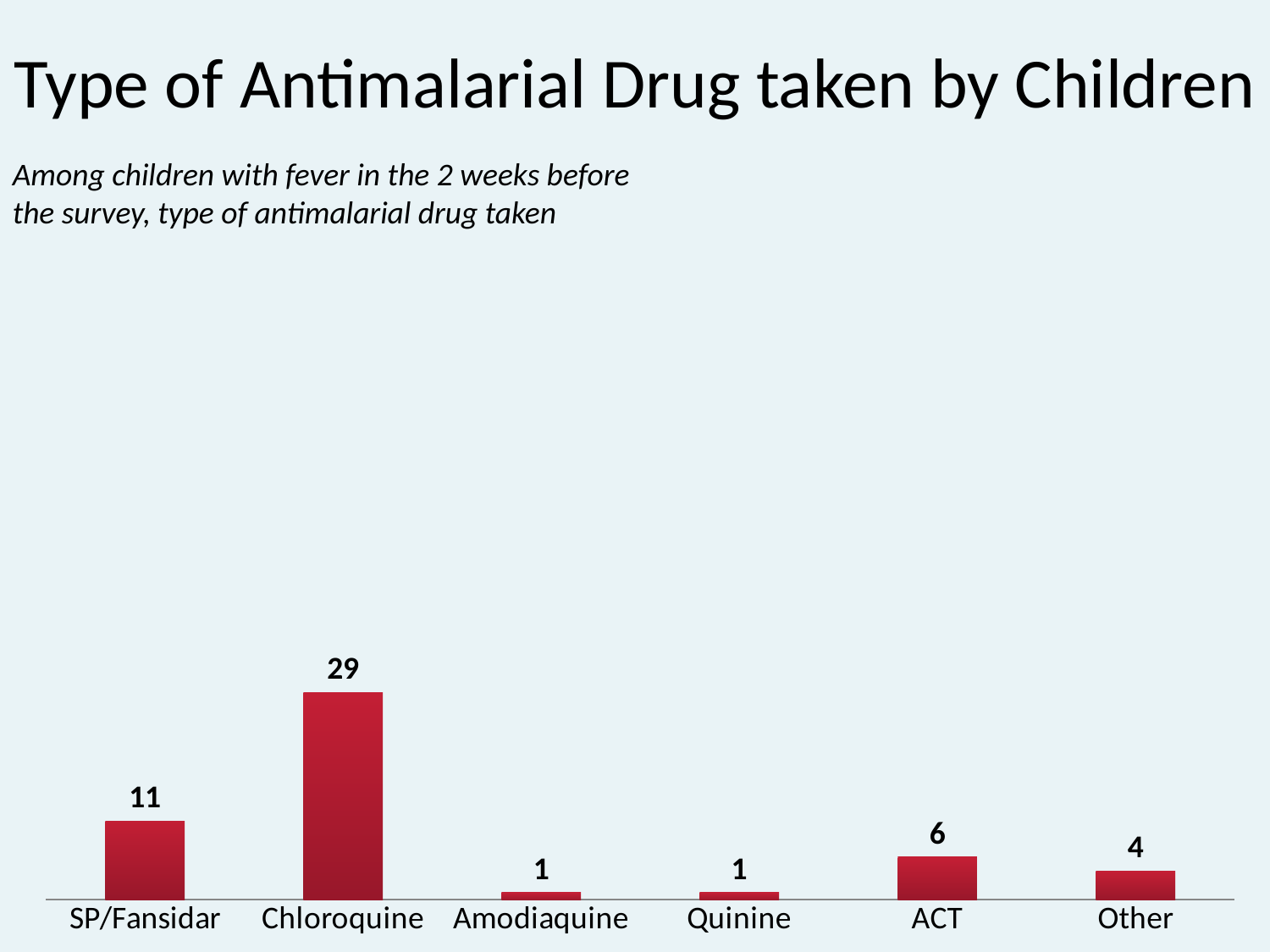

# Type of Antimalarial Drug taken by Children
Among children with fever in the 2 weeks before the survey, type of antimalarial drug taken

### Chart

| Category | Sales |
|---|---|
| SP/Fansidar | 11.0 |
| Chloroquine | 29.0 |
| Amodiaquine | 1.0 |
| Quinine | 1.0 |
| ACT | 6.0 |
| Other | 4.0 |